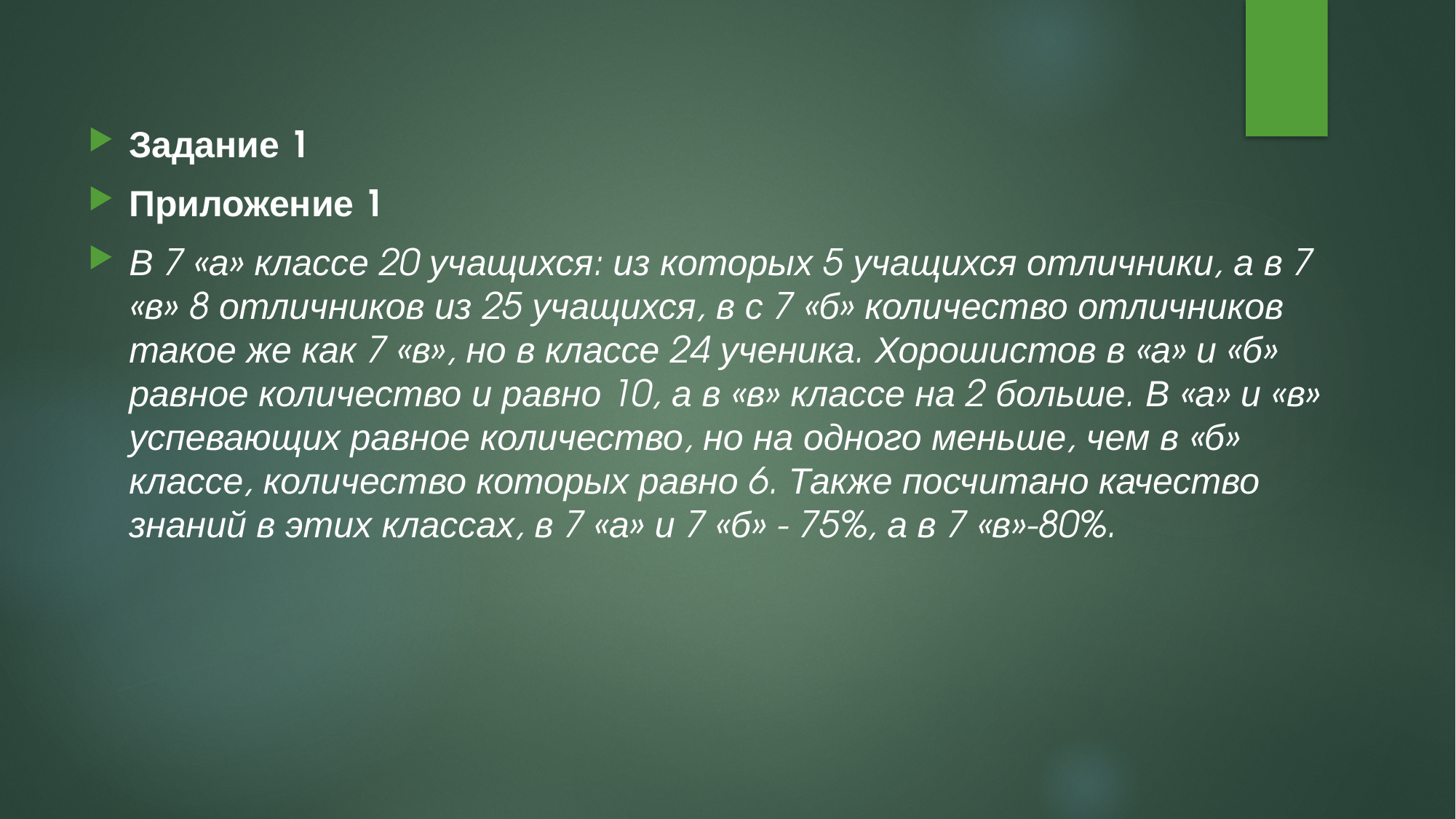

#
Задание 1
Приложение 1
В 7 «а» классе 20 учащихся: из которых 5 учащихся отличники, а в 7 «в» 8 отличников из 25 учащихся, в с 7 «б» количество отличников такое же как 7 «в», но в классе 24 ученика. Хорошистов в «а» и «б» равное количество и равно 10, а в «в» классе на 2 больше. В «а» и «в» успевающих равное количество, но на одного меньше, чем в «б» классе, количество которых равно 6. Также посчитано качество знаний в этих классах, в 7 «а» и 7 «б» - 75%, а в 7 «в»-80%.